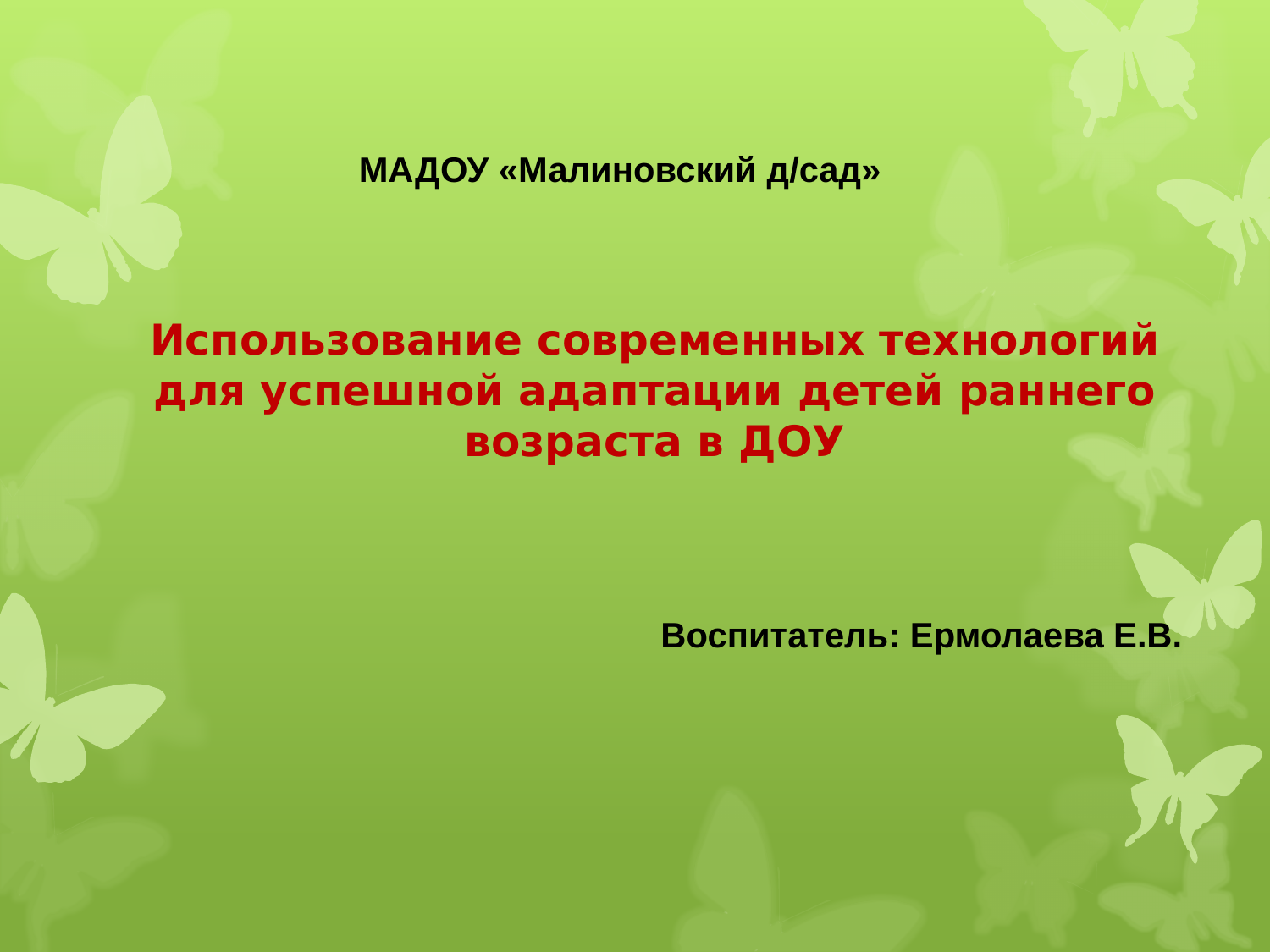

# МАДОУ «Малиновский д/сад»
Использование современных технологий для успешной адаптации детей раннего возраста в ДОУ

Воспитатель: Ермолаева Е.В.